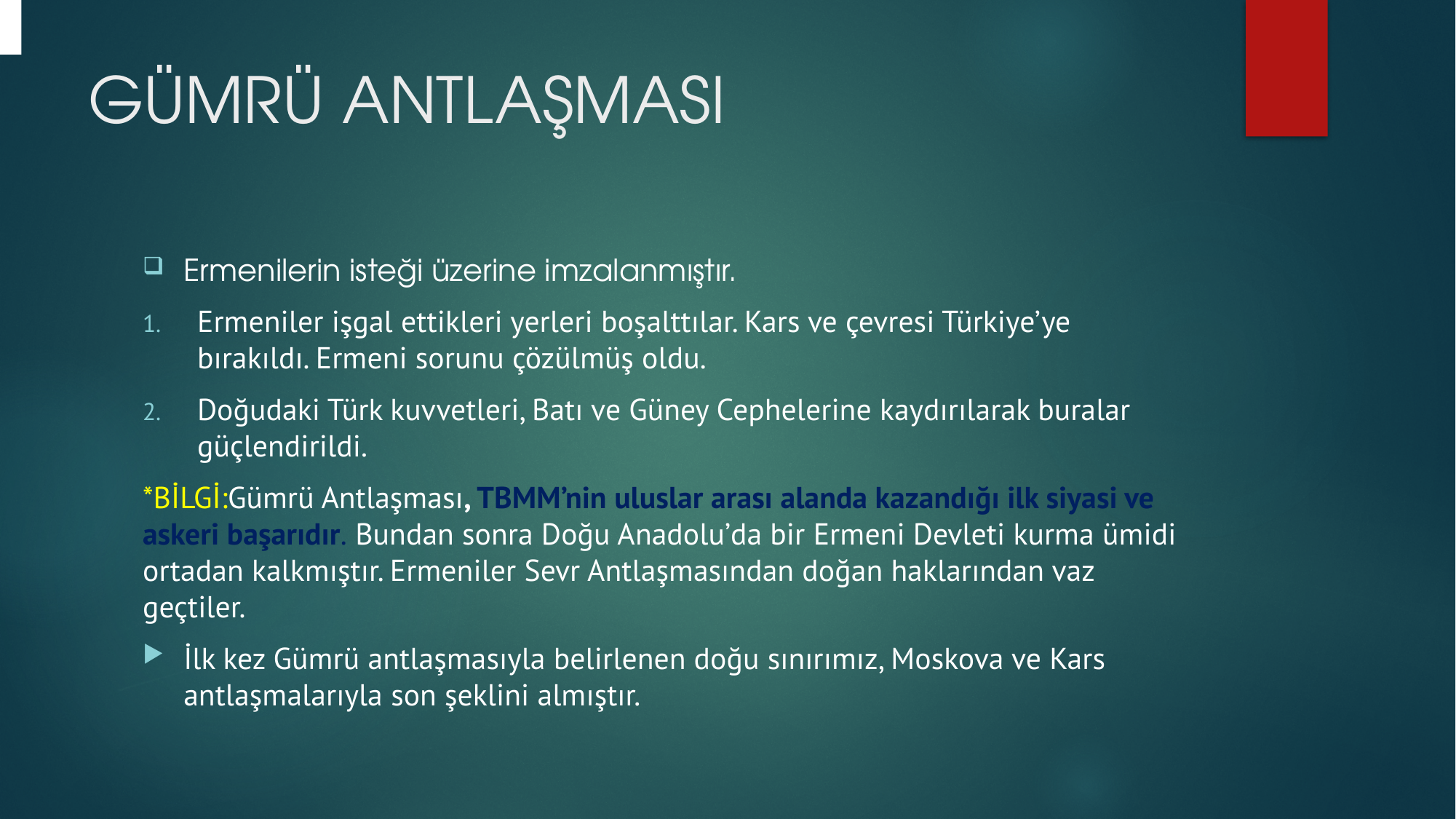

# GÜMRÜ ANTLAŞMASI
Ermenilerin isteği üzerine imzalanmıştır.
Ermeniler işgal ettikleri yerleri boşalttılar. Kars ve çevresi Türkiye’ye bırakıldı. Ermeni sorunu çözülmüş oldu.
Doğudaki Türk kuvvetleri, Batı ve Güney Cephelerine kaydırılarak buralar güçlendi­rildi.
*BİLGİ:Gümrü Antlaşması, TBMM’nin uluslar arası alanda kazandığı ilk siyasi ve askeri başarıdır. Bundan sonra Doğu Anadolu’da bir Ermeni Devleti kurma ümidi ortadan kalkmıştır. Ermeniler Sevr Antlaşmasından doğan haklarından vaz­geçtiler.
İlk kez Gümrü antlaşmasıyla belirlenen doğu sınırımız, Moskova ve Kars antlaşmalarıyla son şeklini almıştır.